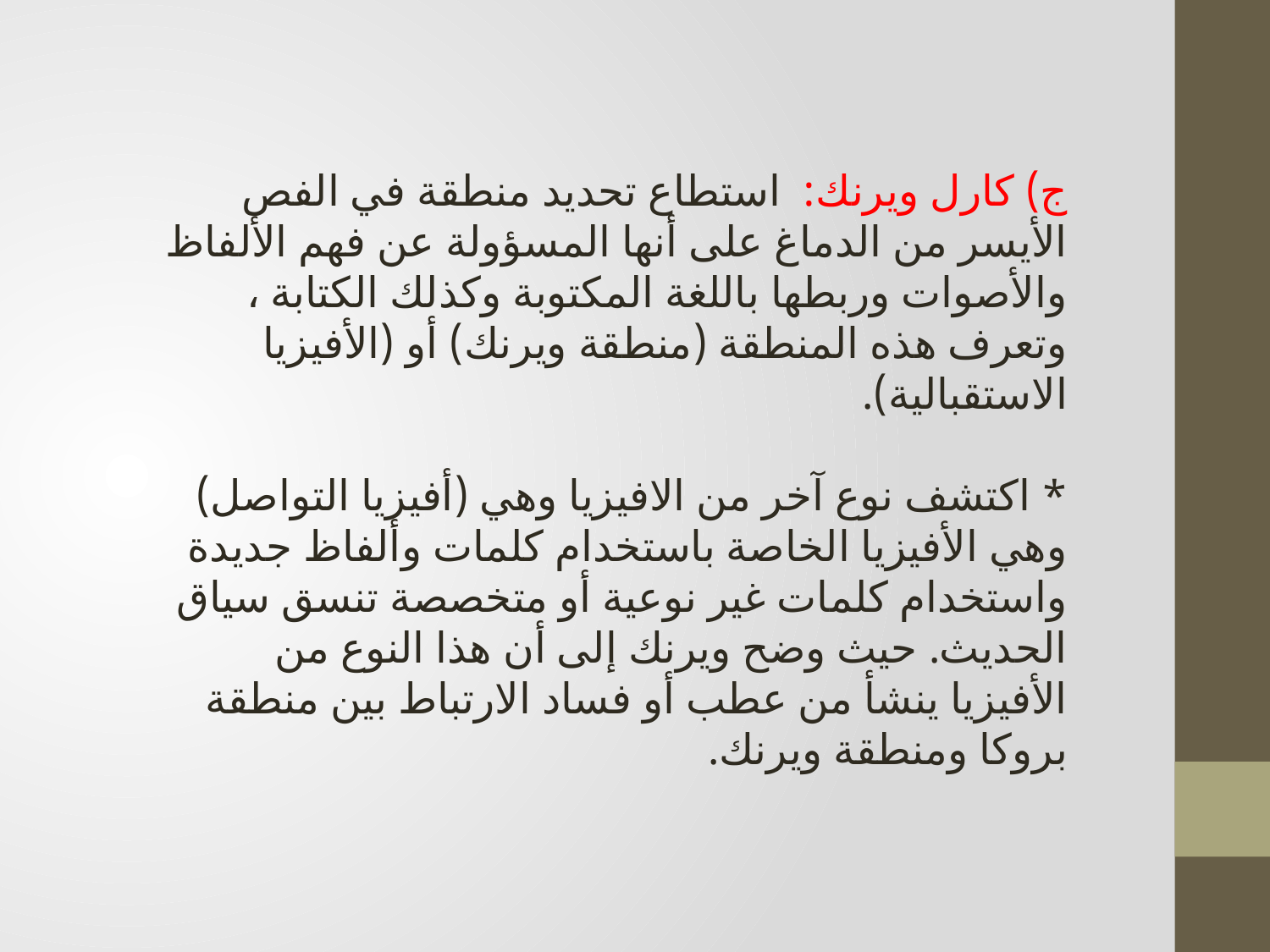

ج) كارل ويرنك:  استطاع تحديد منطقة في الفص الأيسر من الدماغ على أنها المسؤولة عن فهم الألفاظ والأصوات وربطها باللغة المكتوبة وكذلك الكتابة ، وتعرف هذه المنطقة (منطقة ويرنك) أو (الأفيزيا الاستقبالية).

* اكتشف نوع آخر من الافيزيا وهي (أفيزيا التواصل) وهي الأفيزيا الخاصة باستخدام كلمات وألفاظ جديدة  واستخدام كلمات غير نوعية أو متخصصة تنسق سياق الحديث. حيث وضح ويرنك إلى أن هذا النوع من الأفيزيا ينشأ من عطب أو فساد الارتباط بين منطقة بروكا ومنطقة ويرنك.